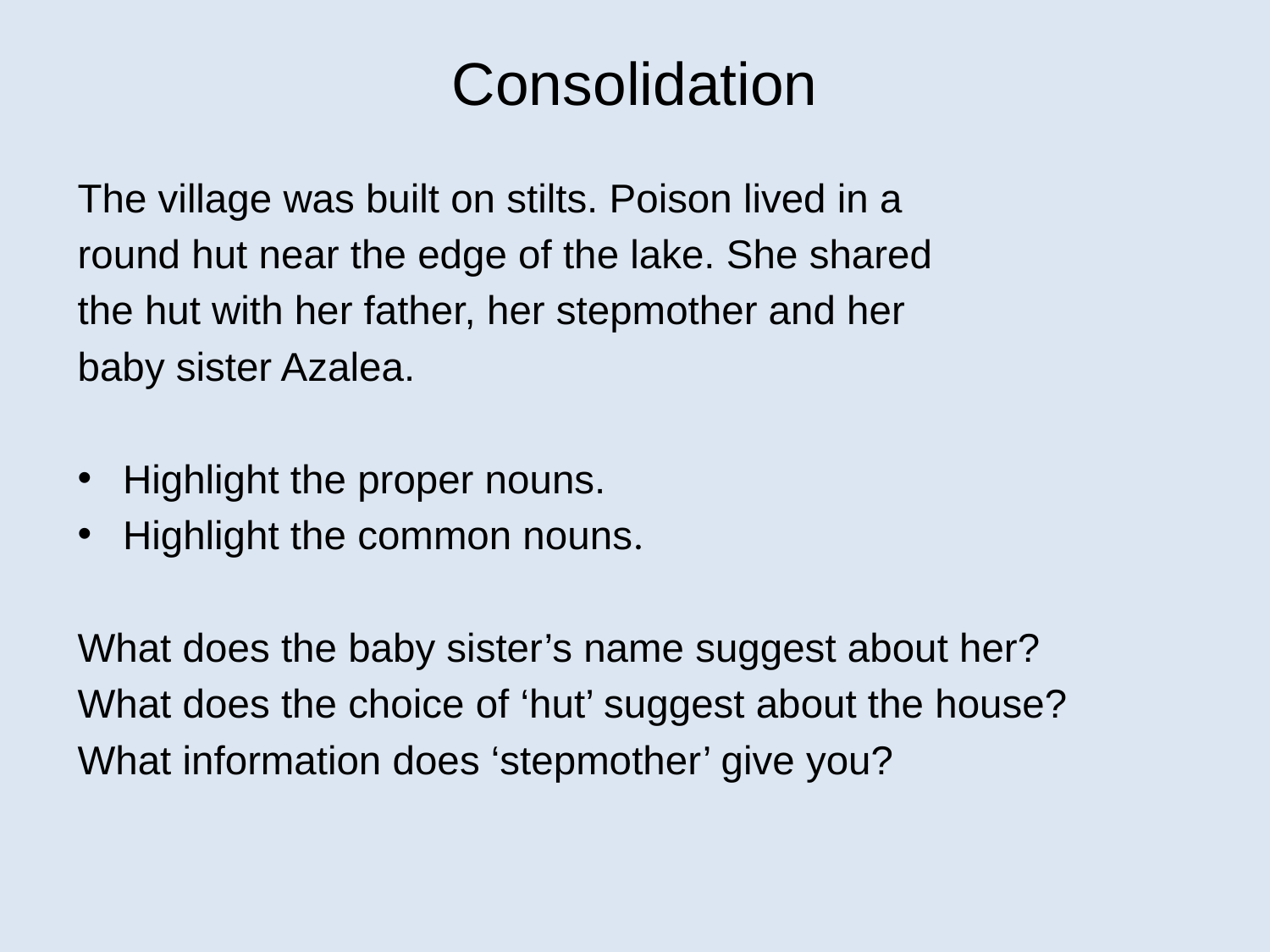

# Consolidation
The village was built on stilts. Poison lived in a
round hut near the edge of the lake. She shared
the hut with her father, her stepmother and her
baby sister Azalea.

Highlight the proper nouns.
Highlight the common nouns.

What does the baby sister’s name suggest about her?
What does the choice of ‘hut’ suggest about the house?
What information does ‘stepmother’ give you?